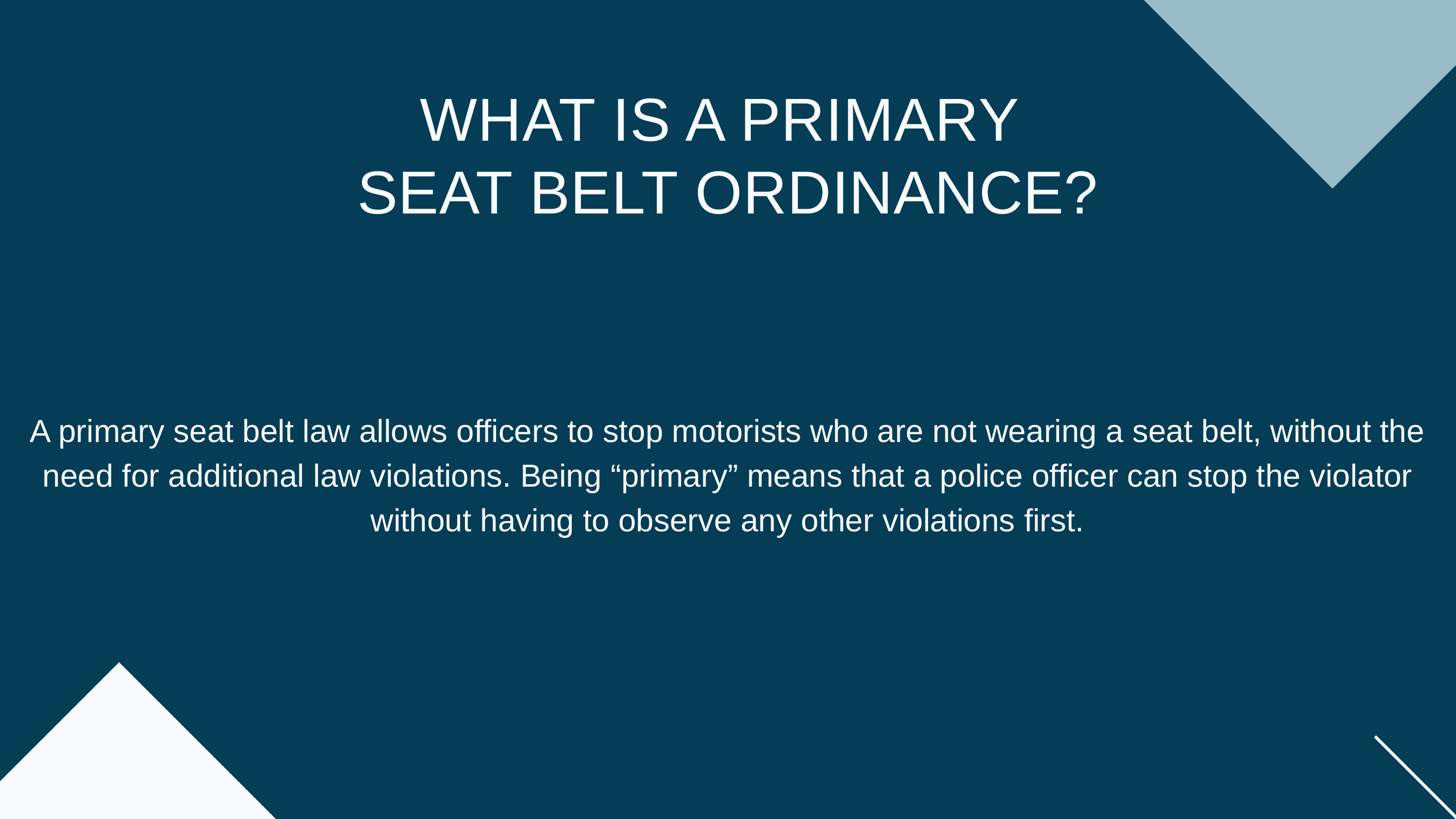

What Is A Primary Seat Belt Ordinance?
WHAT IS A PRIMARY
SEAT BELT ORDINANCE?
A primary seat belt law allows officers to stop motorists who are not wearing a seat belt, without the need for additional law violations. Being “primary” means that a police officer can stop the violator without having to observe any other violations first.